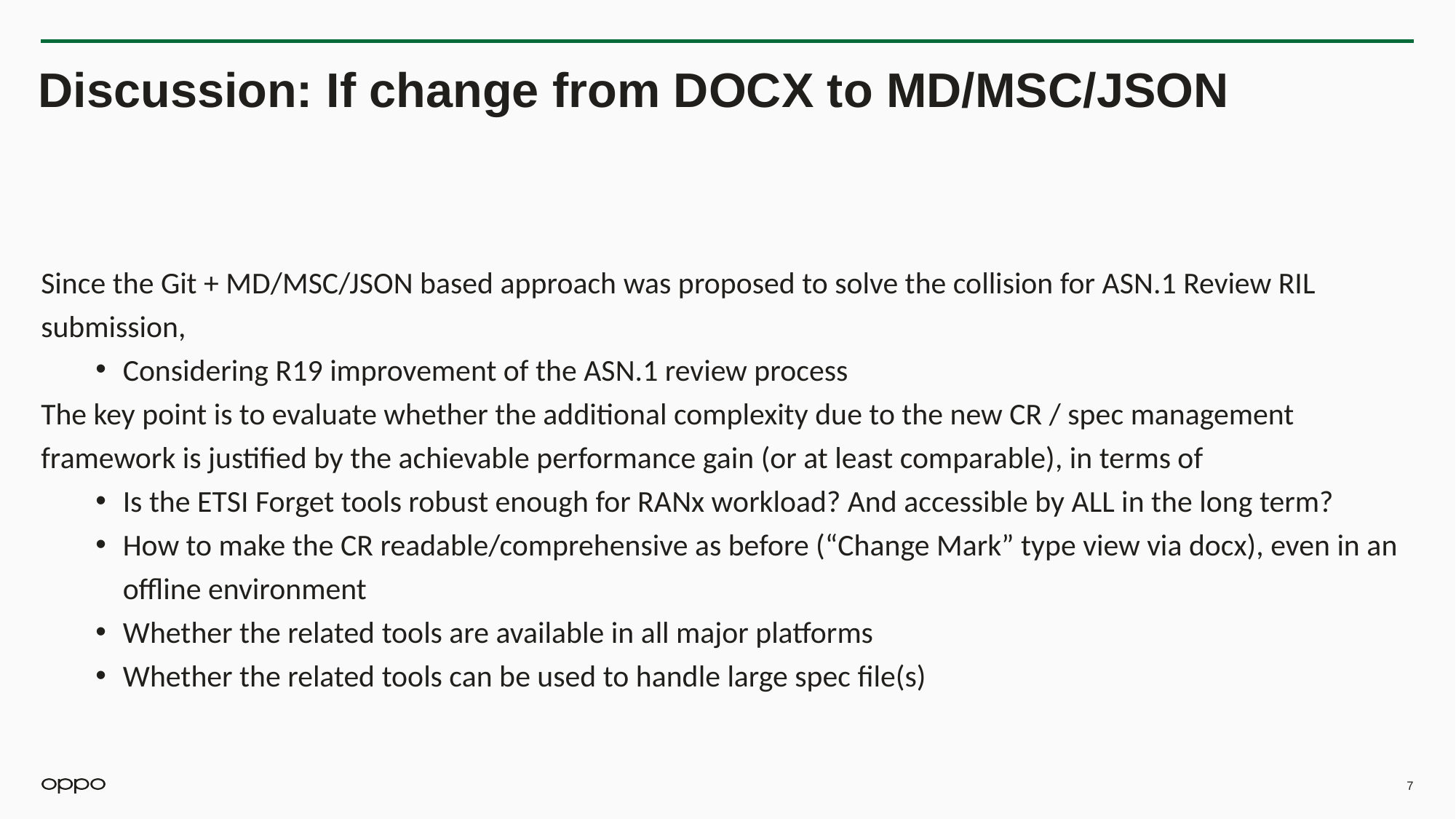

# Discussion: If change from DOCX to MD/MSC/JSON
Since the Git + MD/MSC/JSON based approach was proposed to solve the collision for ASN.1 Review RIL submission,
Considering R19 improvement of the ASN.1 review process
The key point is to evaluate whether the additional complexity due to the new CR / spec management framework is justified by the achievable performance gain (or at least comparable), in terms of
Is the ETSI Forget tools robust enough for RANx workload? And accessible by ALL in the long term?
How to make the CR readable/comprehensive as before (“Change Mark” type view via docx), even in an offline environment
Whether the related tools are available in all major platforms
Whether the related tools can be used to handle large spec file(s)

7